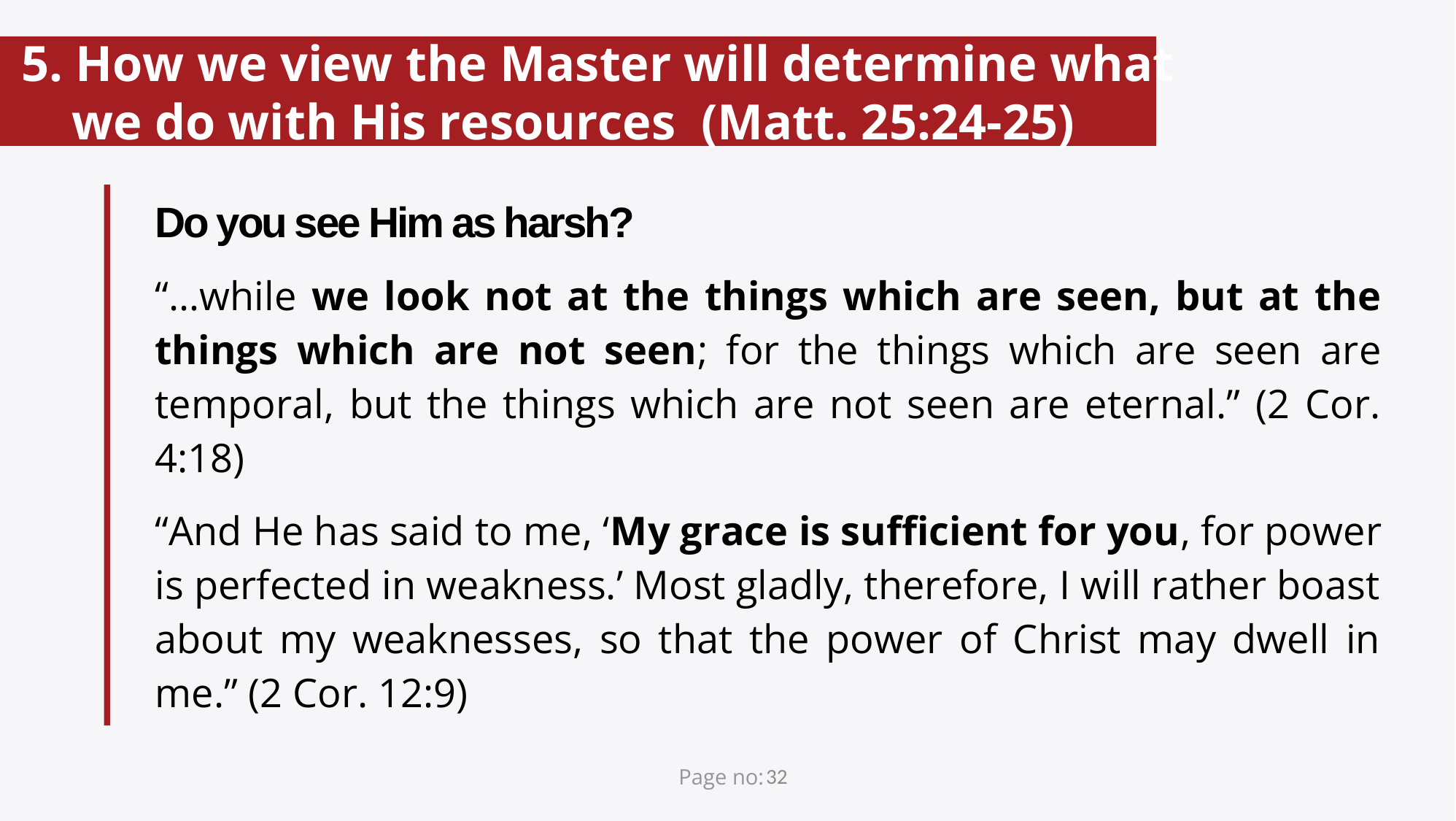

# 5. How we view the Master will determine what we do with His resources  (Matt. 25:24-25)
Do you see Him as harsh?
“…while we look not at the things which are seen, but at the things which are not seen; for the things which are seen are temporal, but the things which are not seen are eternal.” (2 Cor. 4:18)
“And He has said to me, ‘My grace is sufficient for you, for power is perfected in weakness.’ Most gladly, therefore, I will rather boast about my weaknesses, so that the power of Christ may dwell in me.” (2 Cor. 12:9)